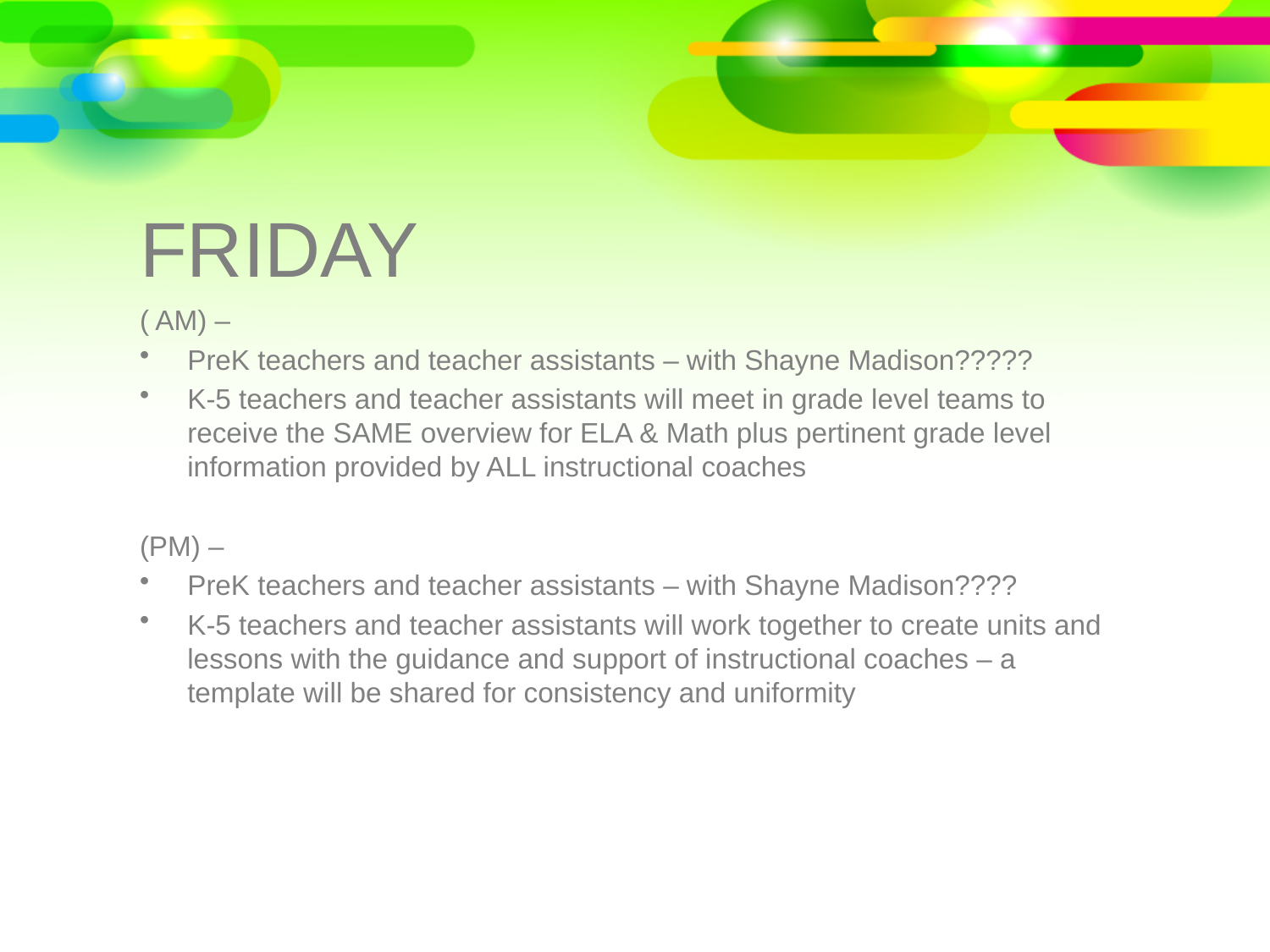

# FRIDAY
( AM) –
PreK teachers and teacher assistants – with Shayne Madison?????
K-5 teachers and teacher assistants will meet in grade level teams to receive the SAME overview for ELA & Math plus pertinent grade level information provided by ALL instructional coaches

(PM) –
PreK teachers and teacher assistants – with Shayne Madison????
K-5 teachers and teacher assistants will work together to create units and lessons with the guidance and support of instructional coaches – a template will be shared for consistency and uniformity